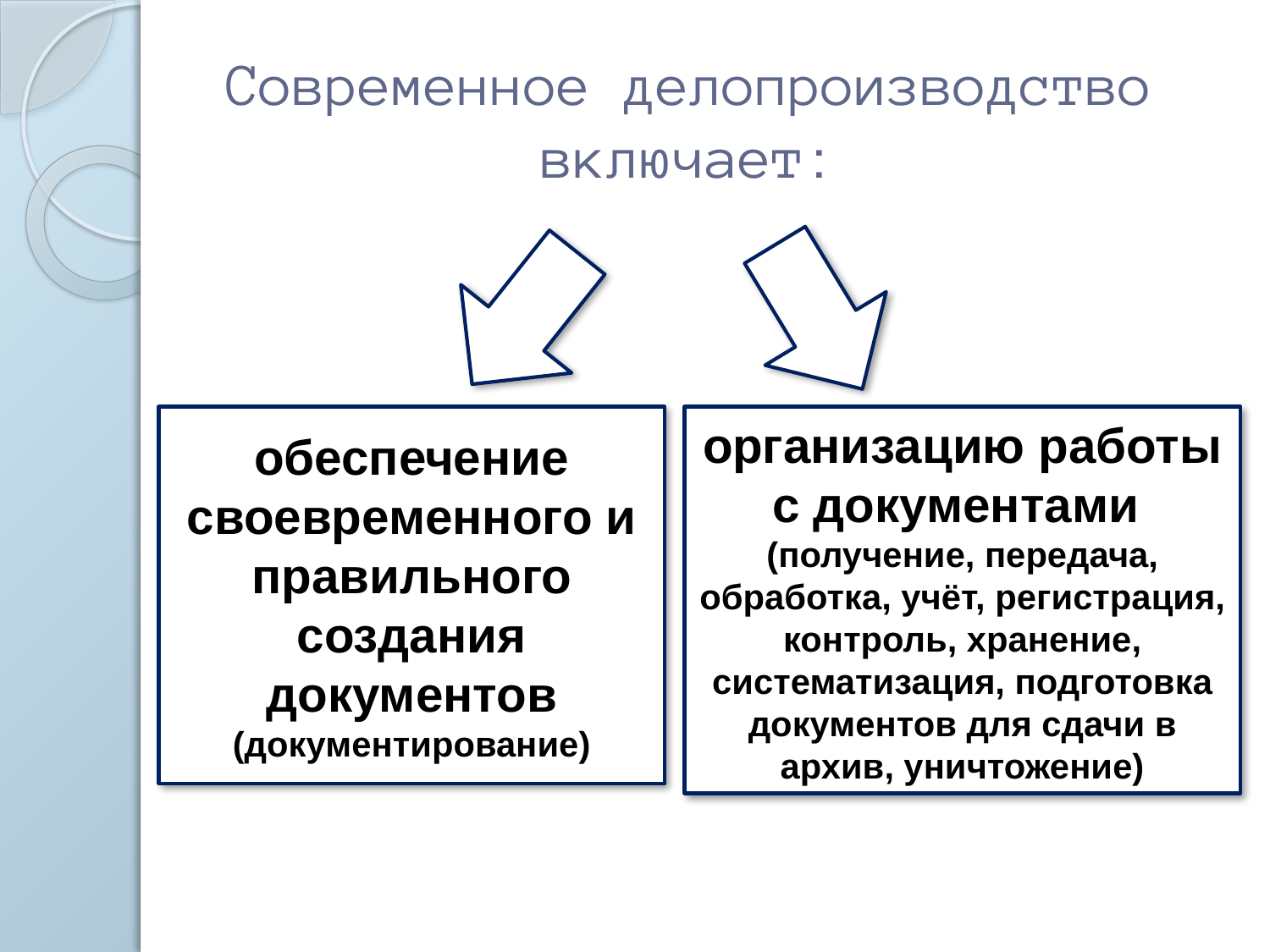

# Современное делопроизводство включает:

обеспечение своевременного и правильного создания документов (документирование)
организацию работы с документами
(получение, передача, обработка, учёт, регистрация, контроль, хранение, систематизация, подготовка документов для сдачи в архив, уничтожение)